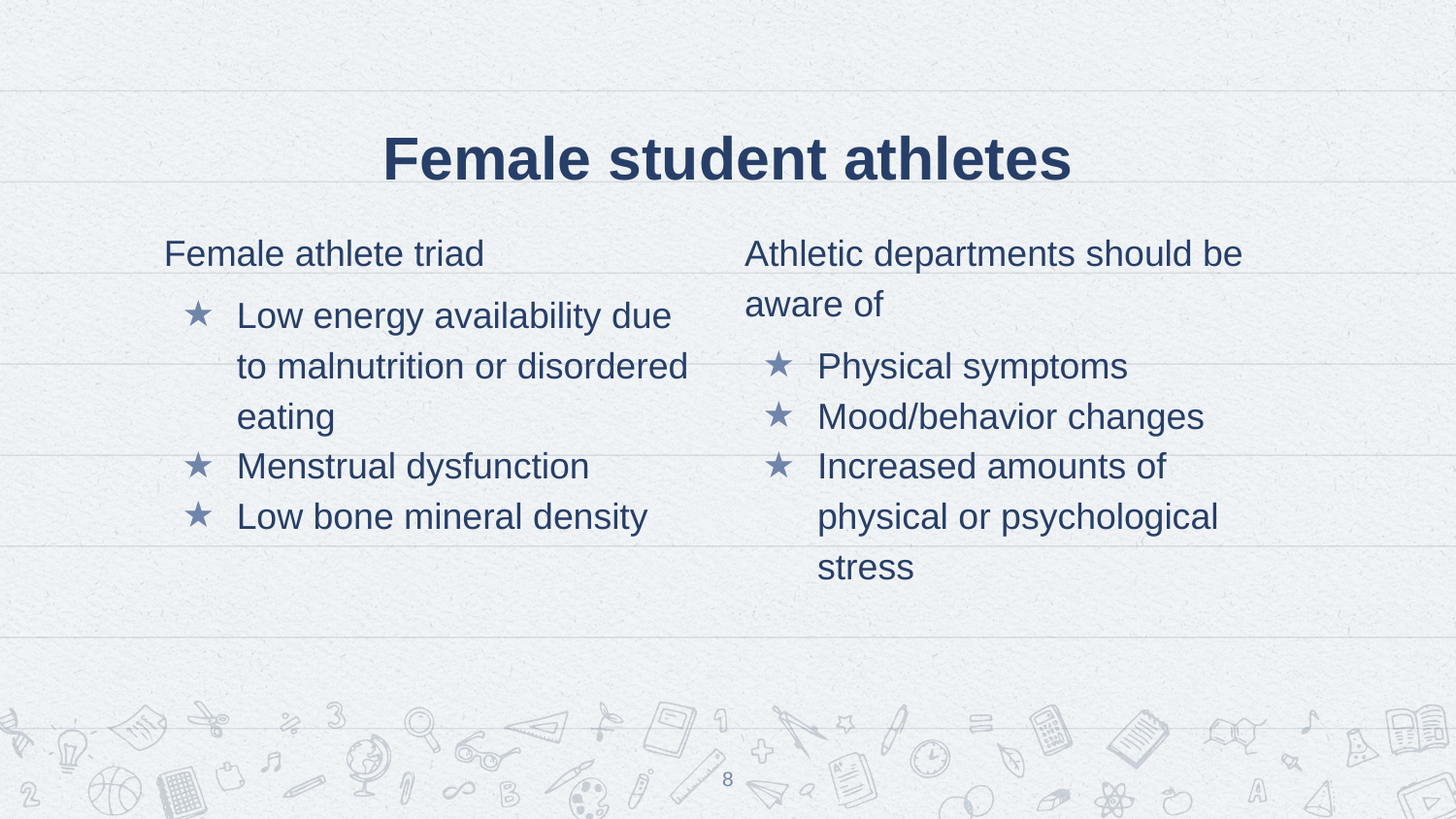

# Female student athletes
Female athlete triad
Low energy availability due to malnutrition or disordered eating
Menstrual dysfunction
Low bone mineral density
Athletic departments should be aware of
Physical symptoms
Mood/behavior changes
Increased amounts of physical or psychological stress
8